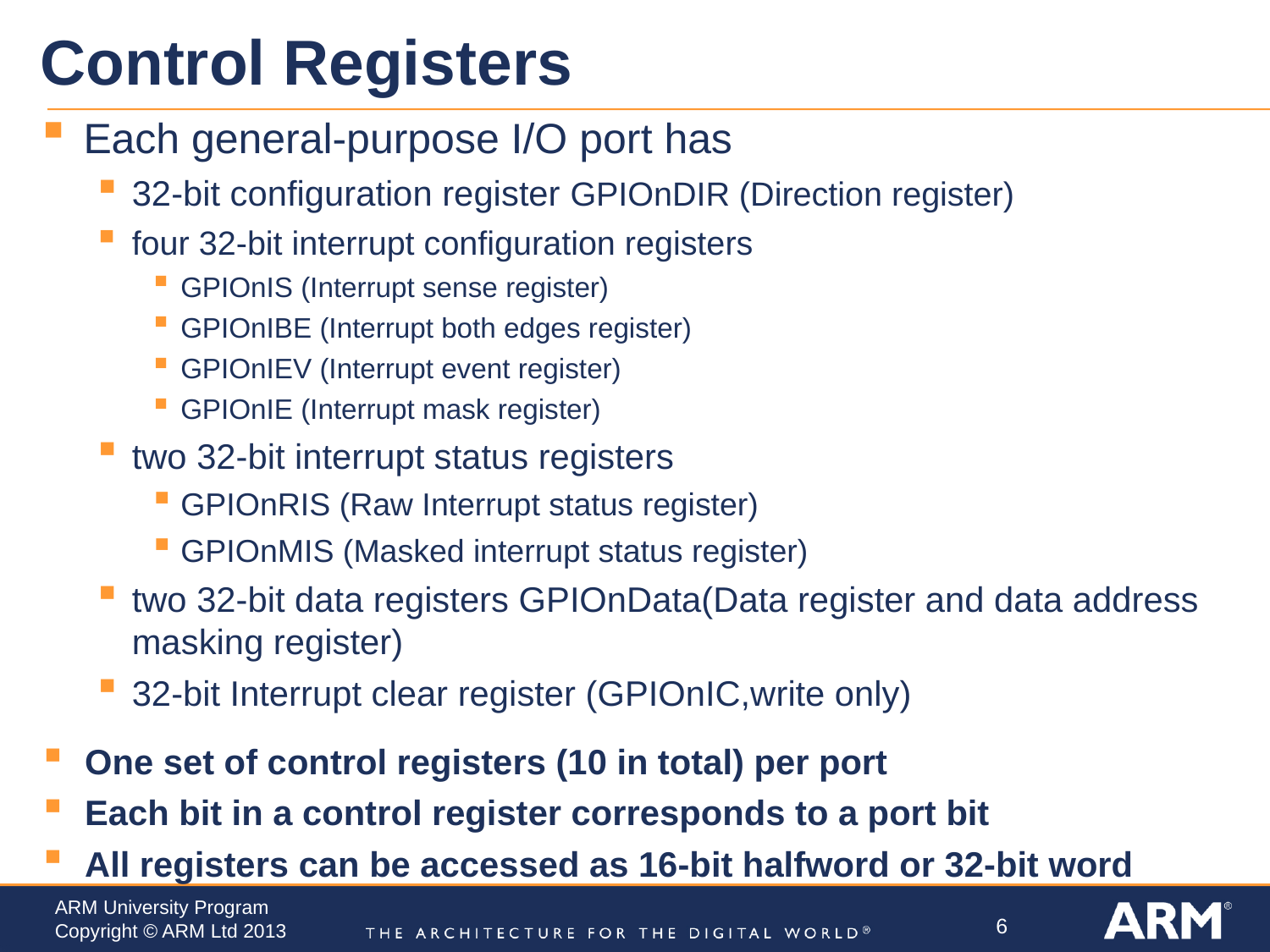

# Control Registers
Each general-purpose I/O port has
32-bit configuration register GPIOnDIR (Direction register)
four 32-bit interrupt configuration registers
GPIOnIS (Interrupt sense register)
GPIOnIBE (Interrupt both edges register)
GPIOnIEV (Interrupt event register)
GPIOnIE (Interrupt mask register)
two 32-bit interrupt status registers
GPIOnRIS (Raw Interrupt status register)
GPIOnMIS (Masked interrupt status register)
two 32-bit data registers GPIOnData(Data register and data address masking register)
32-bit Interrupt clear register (GPIOnIC,write only)
One set of control registers (10 in total) per port
Each bit in a control register corresponds to a port bit
All registers can be accessed as 16-bit halfword or 32-bit word